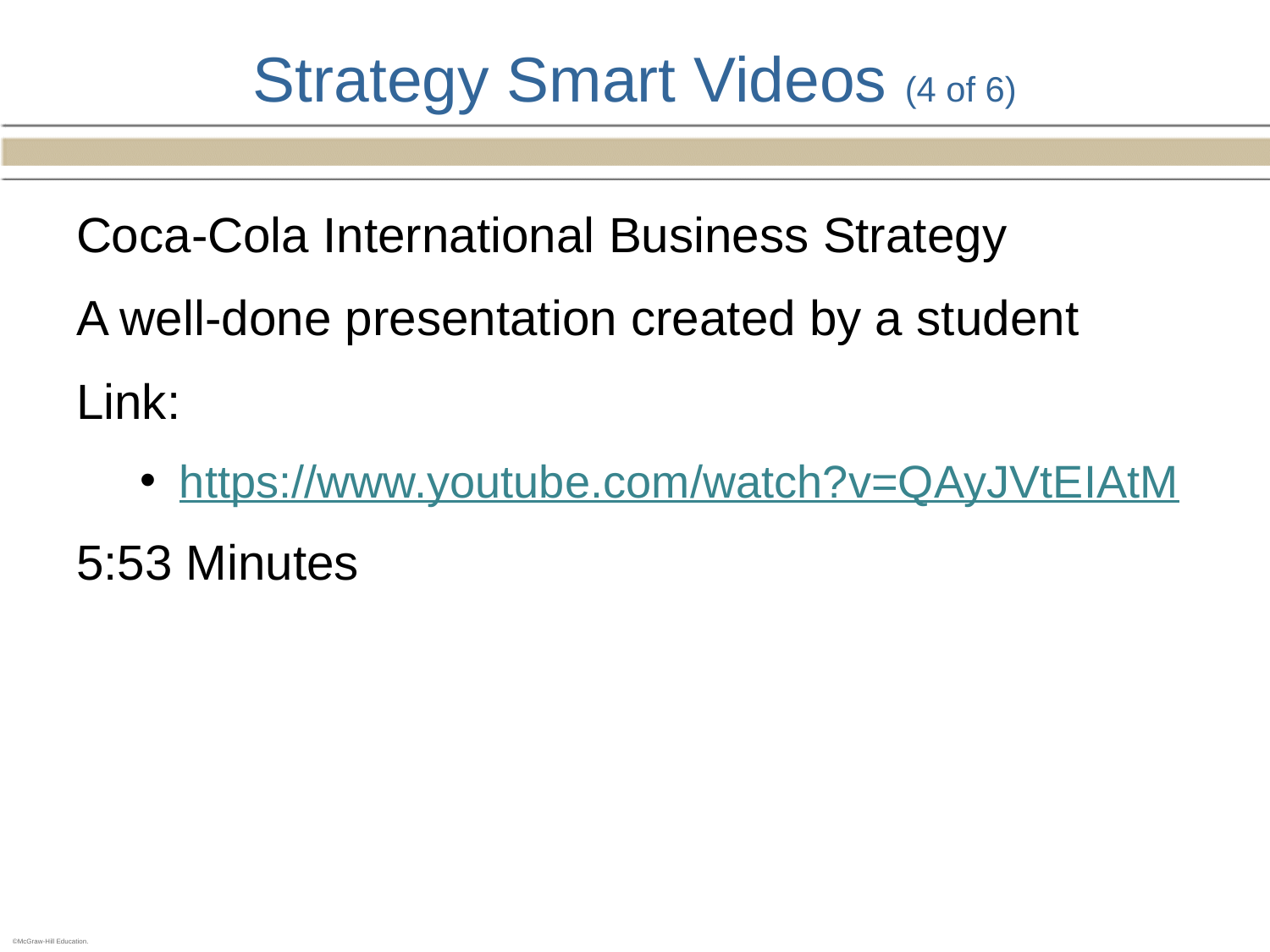

# Strategy Smart Videos (4 of 6)
Coca-Cola International Business Strategy
A well-done presentation created by a student
Link:
https://www.youtube.com/watch?v=QAyJVtEIAtM
5:53 Minutes